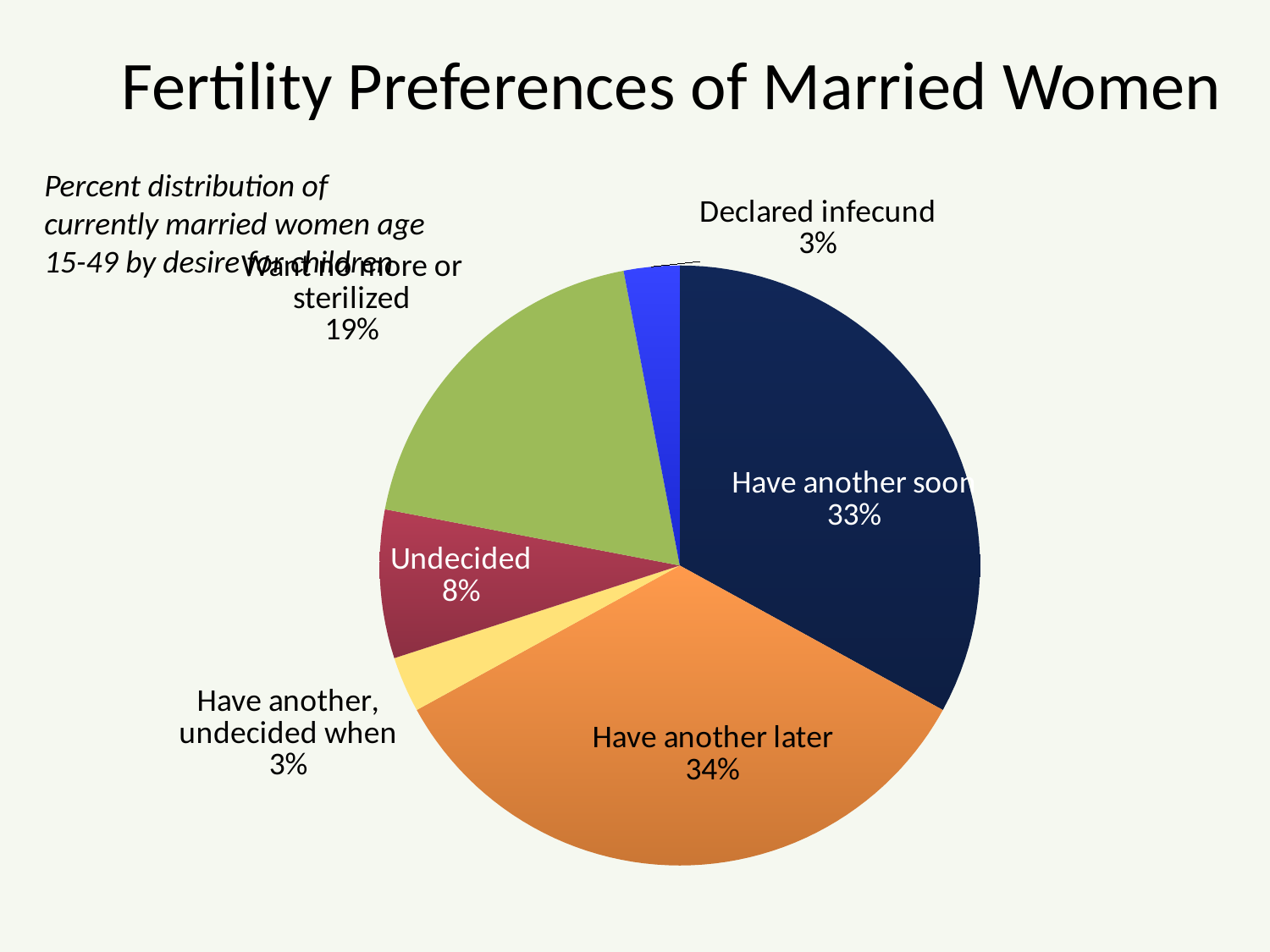

# Fertility Preferences of Married Women
Percent distribution of currently married women age 15-49 by desire for children

### Chart

| Category | Sales |
|---|---|
| Have another soon | 33.0 |
| Have another later | 34.0 |
| Have another, undecided when | 3.0 |
| Undecided | 8.0 |
| Want no more or sterilized | 19.0 |
| Declared infecund | 3.0 |